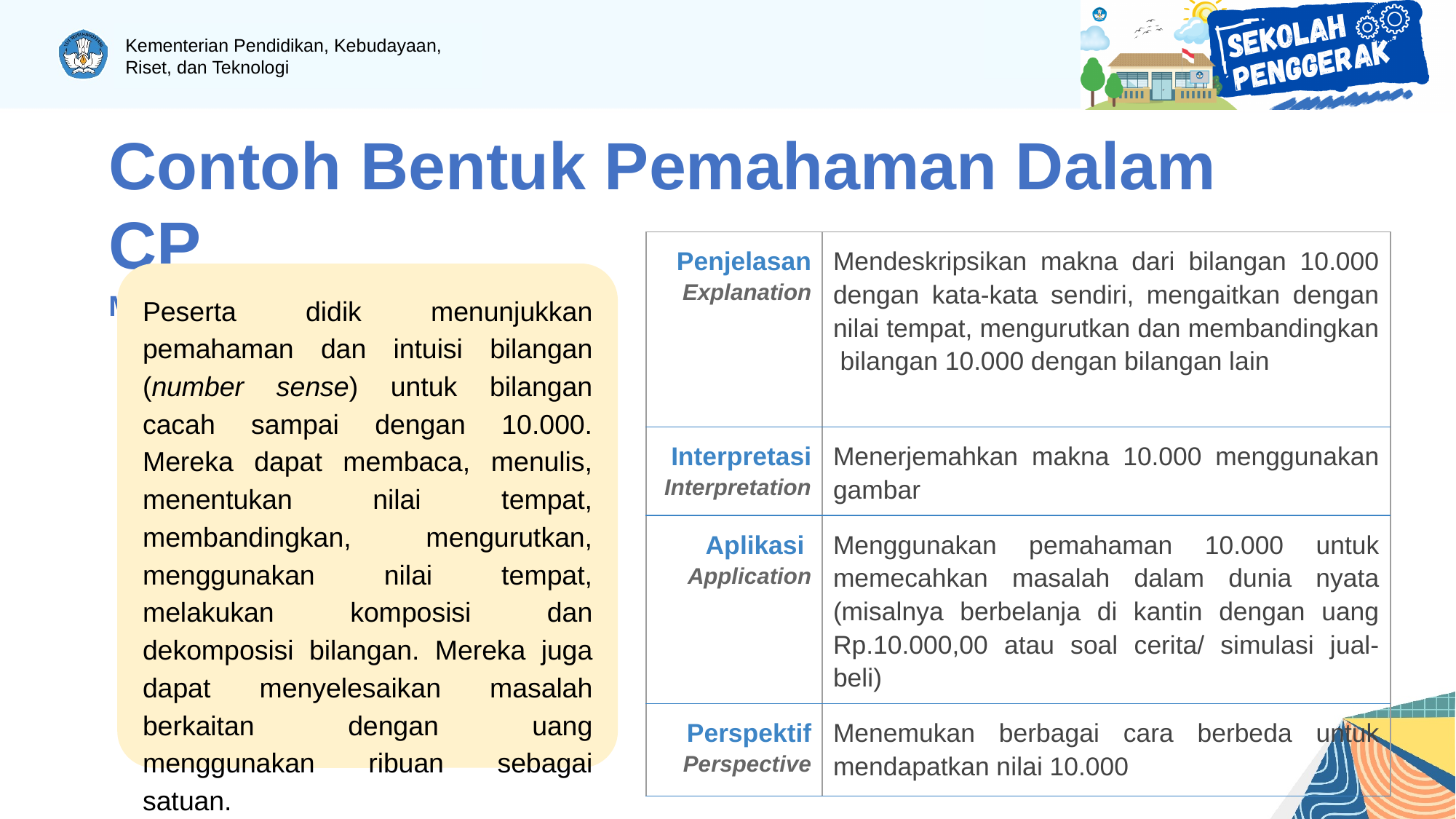

# Contoh Bentuk Pemahaman Dalam CP
Matematika Fase B elemen Bilangan
| Penjelasan Explanation | Mendeskripsikan makna dari bilangan 10.000 dengan kata-kata sendiri, mengaitkan dengan nilai tempat, mengurutkan dan membandingkan bilangan 10.000 dengan bilangan lain |
| --- | --- |
| Interpretasi Interpretation | Menerjemahkan makna 10.000 menggunakan gambar |
| Aplikasi Application | Menggunakan pemahaman 10.000 untuk memecahkan masalah dalam dunia nyata (misalnya berbelanja di kantin dengan uang Rp.10.000,00 atau soal cerita/ simulasi jual-beli) |
| Perspektif Perspective | Menemukan berbagai cara berbeda untuk mendapatkan nilai 10.000 |
Peserta didik menunjukkan pemahaman dan intuisi bilangan (number sense) untuk bilangan cacah sampai dengan 10.000. Mereka dapat membaca, menulis, menentukan nilai tempat, membandingkan, mengurutkan, menggunakan nilai tempat, melakukan komposisi dan dekomposisi bilangan. Mereka juga dapat menyelesaikan masalah berkaitan dengan uang menggunakan ribuan sebagai satuan.